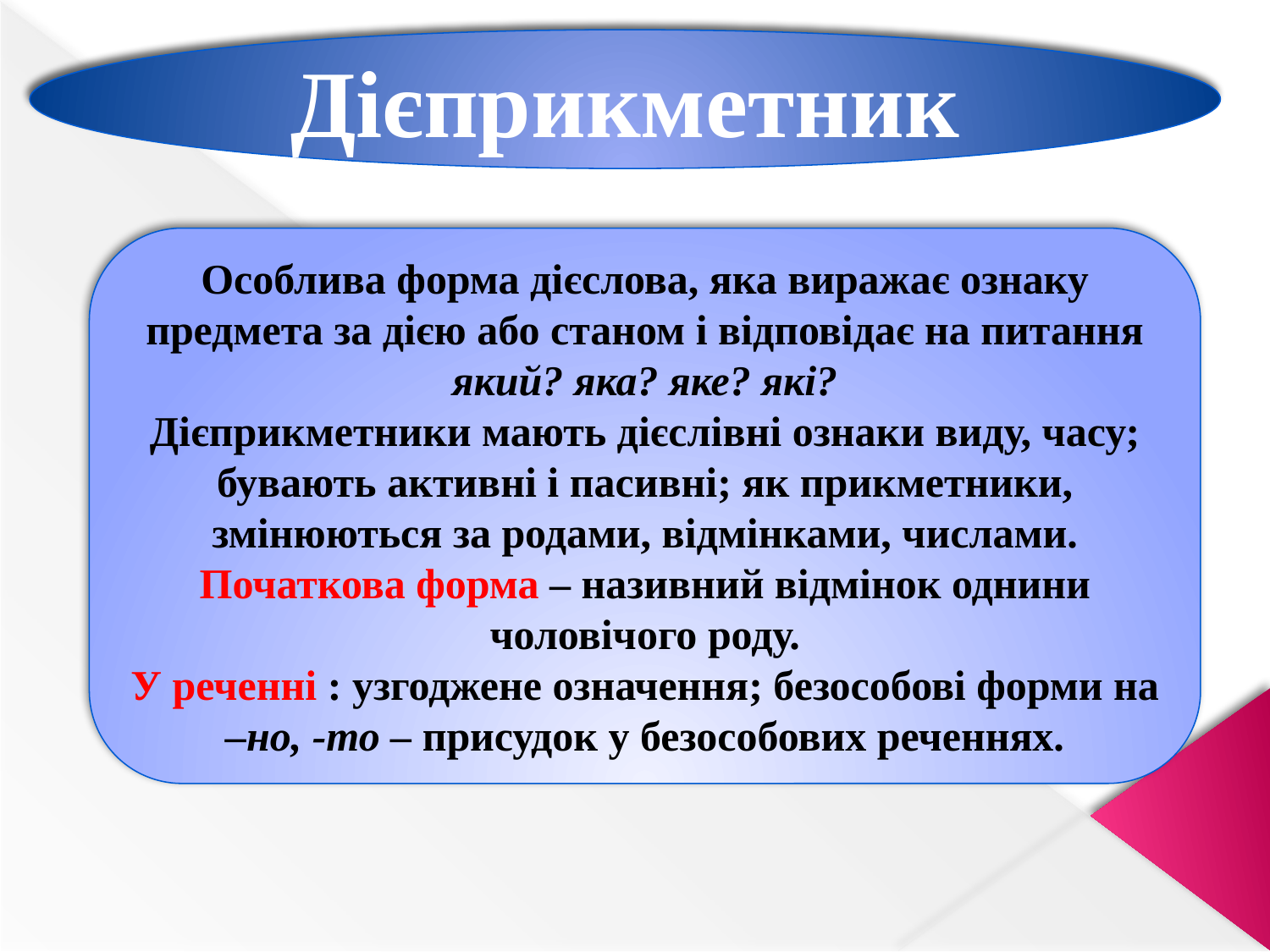

Дієприкметник
Особлива форма дієслова, яка виражає ознаку предмета за дією або станом і відповідає на питання який? яка? яке? які?
Дієприкметники мають дієслівні ознаки виду, часу; бувають активні і пасивні; як прикметники, змінюються за родами, відмінками, числами.
Початкова форма – називний відмінок однини чоловічого роду.
У реченні : узгоджене означення; безособові форми на –но, -то – присудок у безособових реченнях.